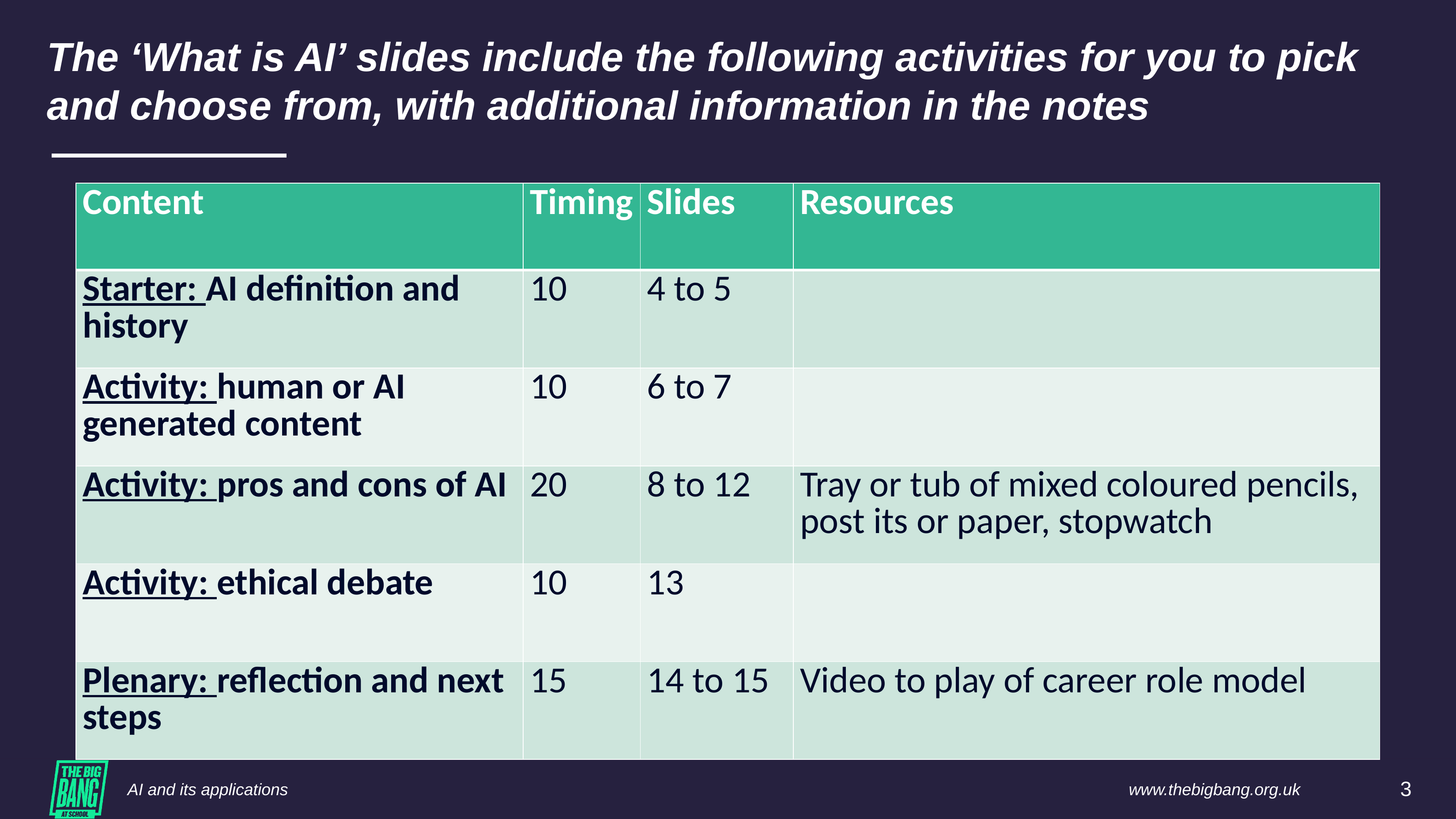

The ‘What is AI’ slides include the following activities for you to pick and choose from, with additional information in the notes
| Content | Timing | Slides | Resources |
| --- | --- | --- | --- |
| Starter: AI definition and history | 10 | 4 to 5 |  |
| Activity: human or AI generated content | 10 | 6 to 7 |  |
| Activity: pros and cons of AI | 20 | 8 to 12 | Tray or tub of mixed coloured pencils, post its or paper, stopwatch |
| Activity: ethical debate | 10 | 13 |  |
| Plenary: reflection and next steps | 15 | 14 to 15 | Video to play of career role model |